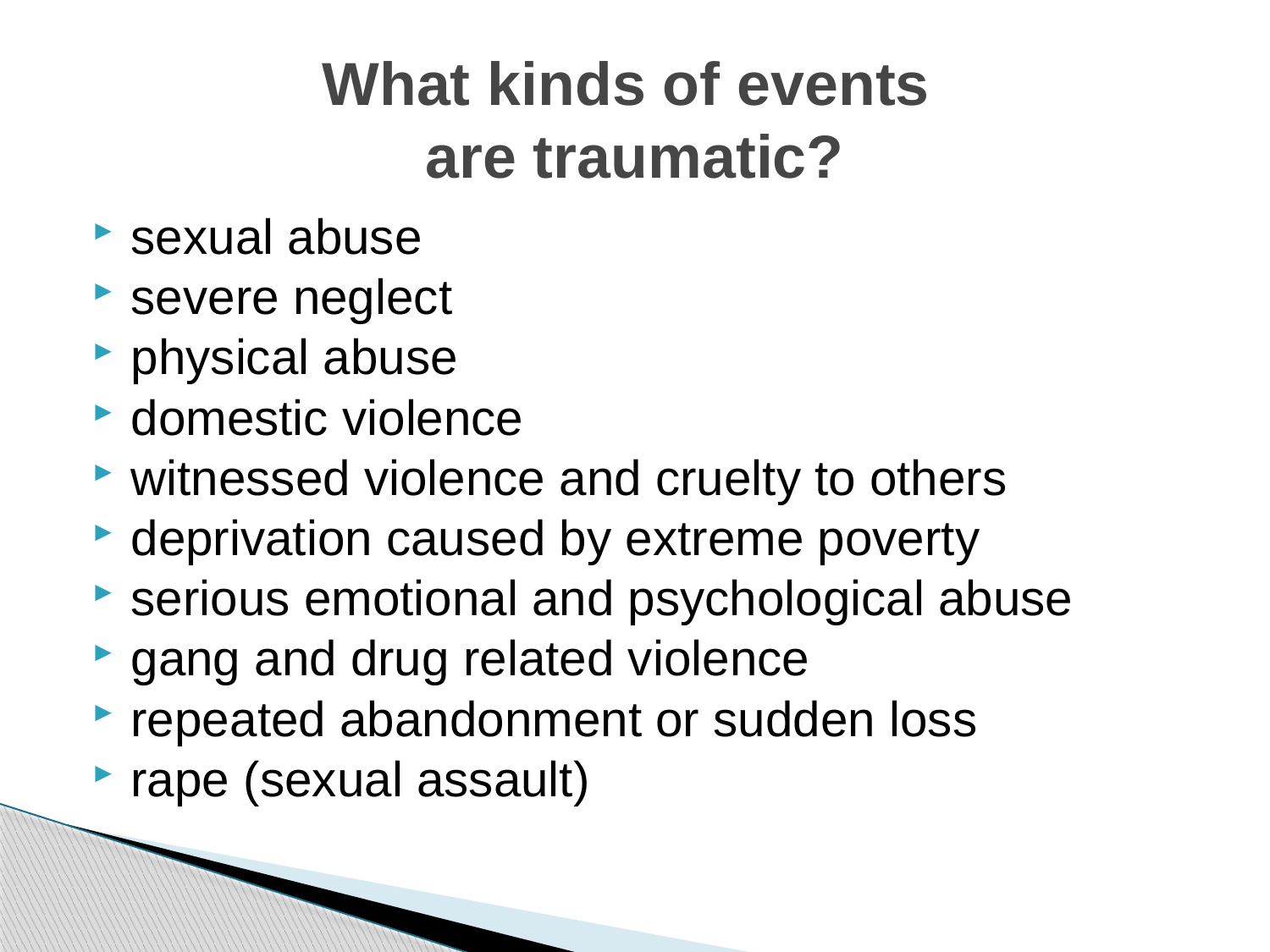

# What kinds of events are traumatic?
sexual abuse
severe neglect
physical abuse
domestic violence
witnessed violence and cruelty to others
deprivation caused by extreme poverty
serious emotional and psychological abuse
gang and drug related violence
repeated abandonment or sudden loss
rape (sexual assault)